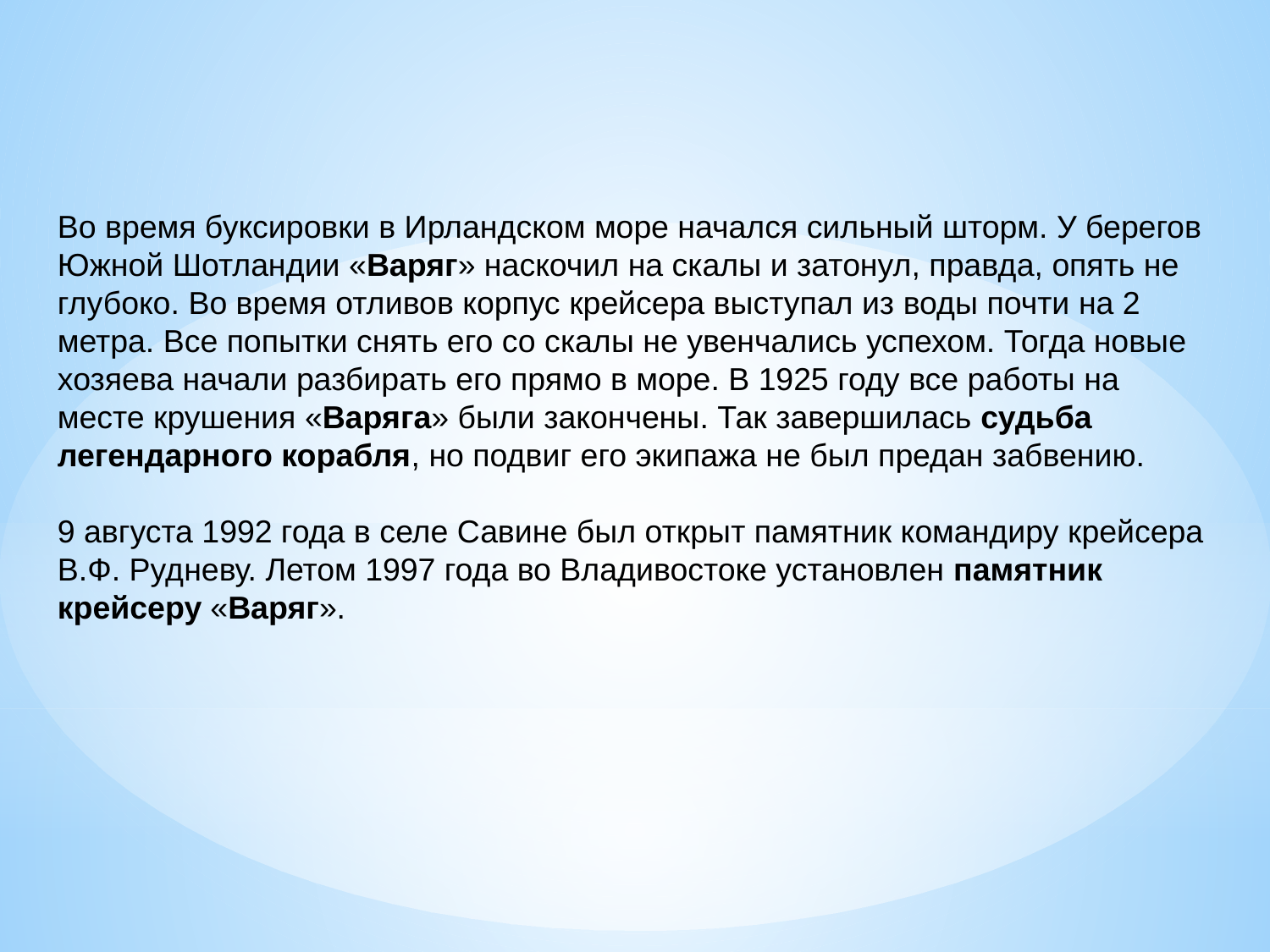

Во время буксировки в Ирландском море начался сильный шторм. У берегов Южной Шотландии «Варяг» наскочил на скалы и затонул, правда, опять не глубоко. Во время отливов корпус крейсера выступал из воды почти на 2 метра. Все попытки снять его со скалы не увенчались успехом. Тогда новые хозяева начали разбирать его прямо в море. В 1925 году все работы на месте крушения «Варяга» были закончены. Так завершилась судьба легендарного корабля, но подвиг его экипажа не был предан забвению.

9 августа 1992 года в селе Савине был открыт памятник командиру крейсера В.Ф. Рудневу. Летом 1997 года во Владивостоке установлен памятник крейсеру «Варяг».